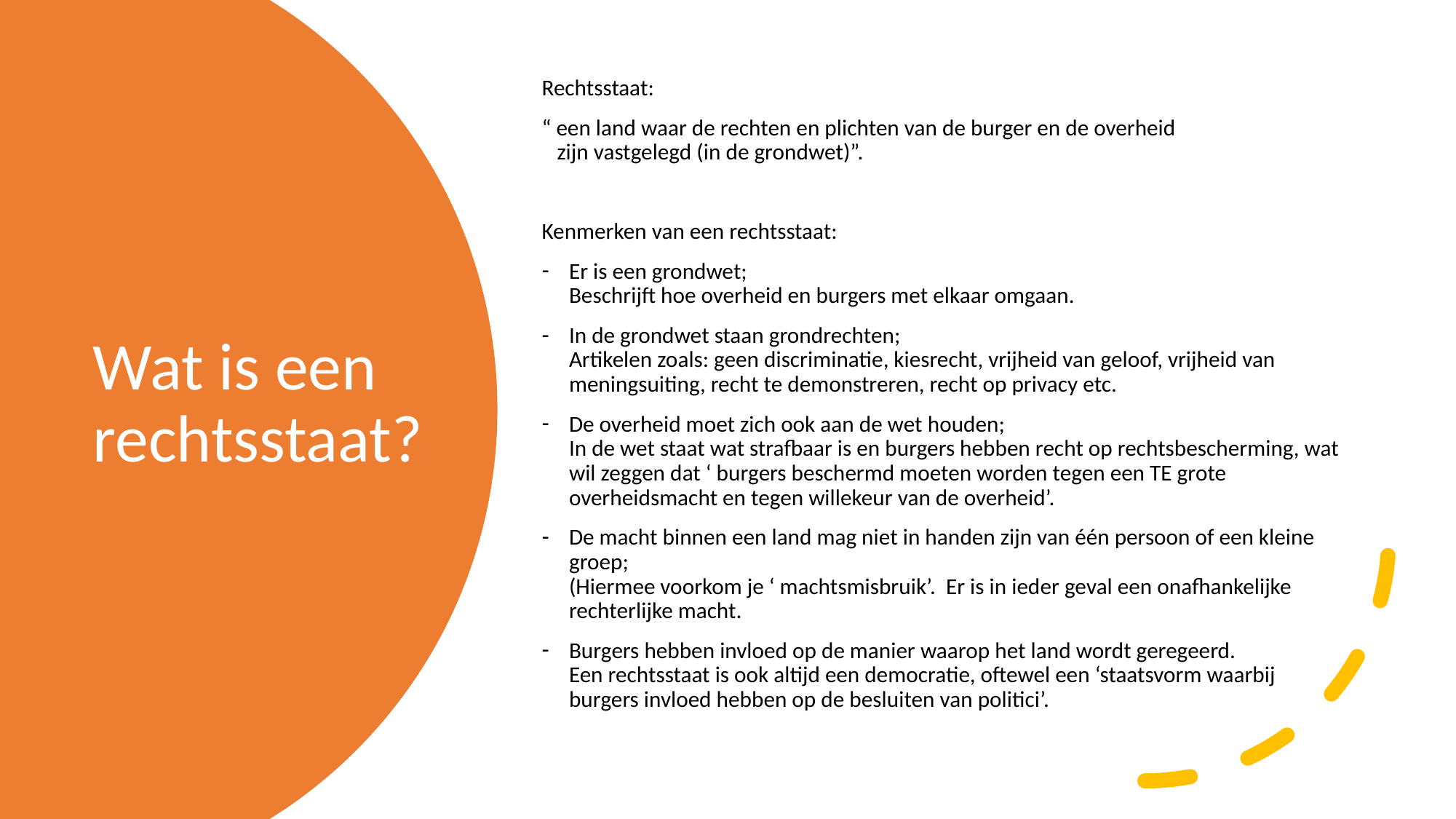

Rechtsstaat:
“ een land waar de rechten en plichten van de burger en de overheid
   zijn vastgelegd (in de grondwet)”.

Kenmerken van een rechtsstaat:
Er is een grondwet;
Beschrijft hoe overheid en burgers met elkaar omgaan.
In de grondwet staan grondrechten;
Artikelen zoals: geen discriminatie, kiesrecht, vrijheid van geloof, vrijheid van meningsuiting, recht te demonstreren, recht op privacy etc.
De overheid moet zich ook aan de wet houden;
In de wet staat wat strafbaar is en burgers hebben recht op rechtsbescherming, wat wil zeggen dat ‘ burgers beschermd moeten worden tegen een TE grote overheidsmacht en tegen willekeur van de overheid’.
De macht binnen een land mag niet in handen zijn van één persoon of een kleine groep;
(Hiermee voorkom je ‘ machtsmisbruik’.  Er is in ieder geval een onafhankelijke rechterlijke macht.
Burgers hebben invloed op de manier waarop het land wordt geregeerd.
Een rechtsstaat is ook altijd een democratie, oftewel een ‘staatsvorm waarbij burgers invloed hebben op de besluiten van politici’.

# Wat is een rechtsstaat?